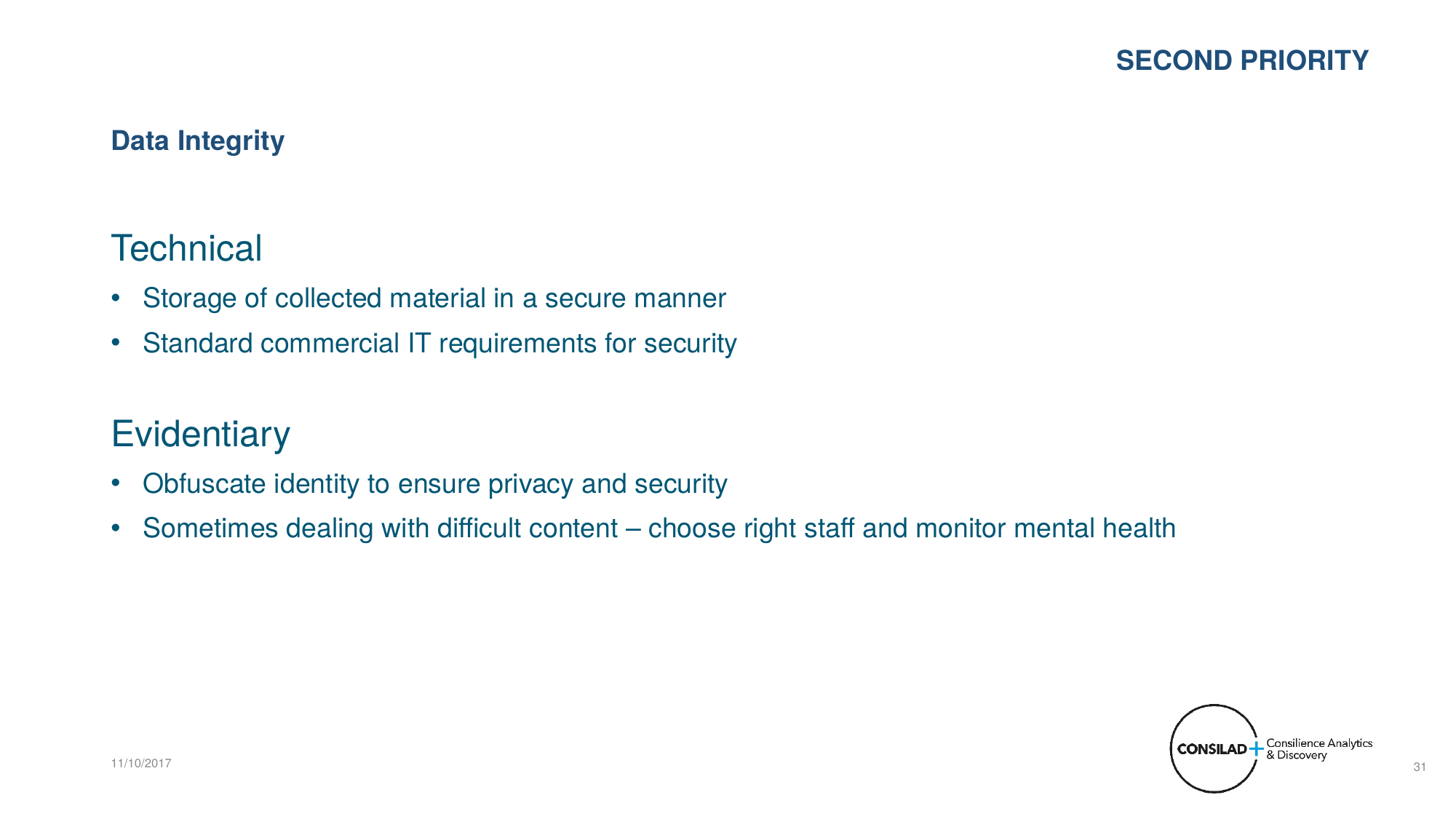

SECOND PRIORITY
# Data Integrity
Technical
Storage of collected material in a secure manner
Standard commercial IT requirements for security

Evidentiary
Obfuscate identity to ensure privacy and security
Sometimes dealing with difficult content – choose right staff and monitor mental health

11/10/2017
31